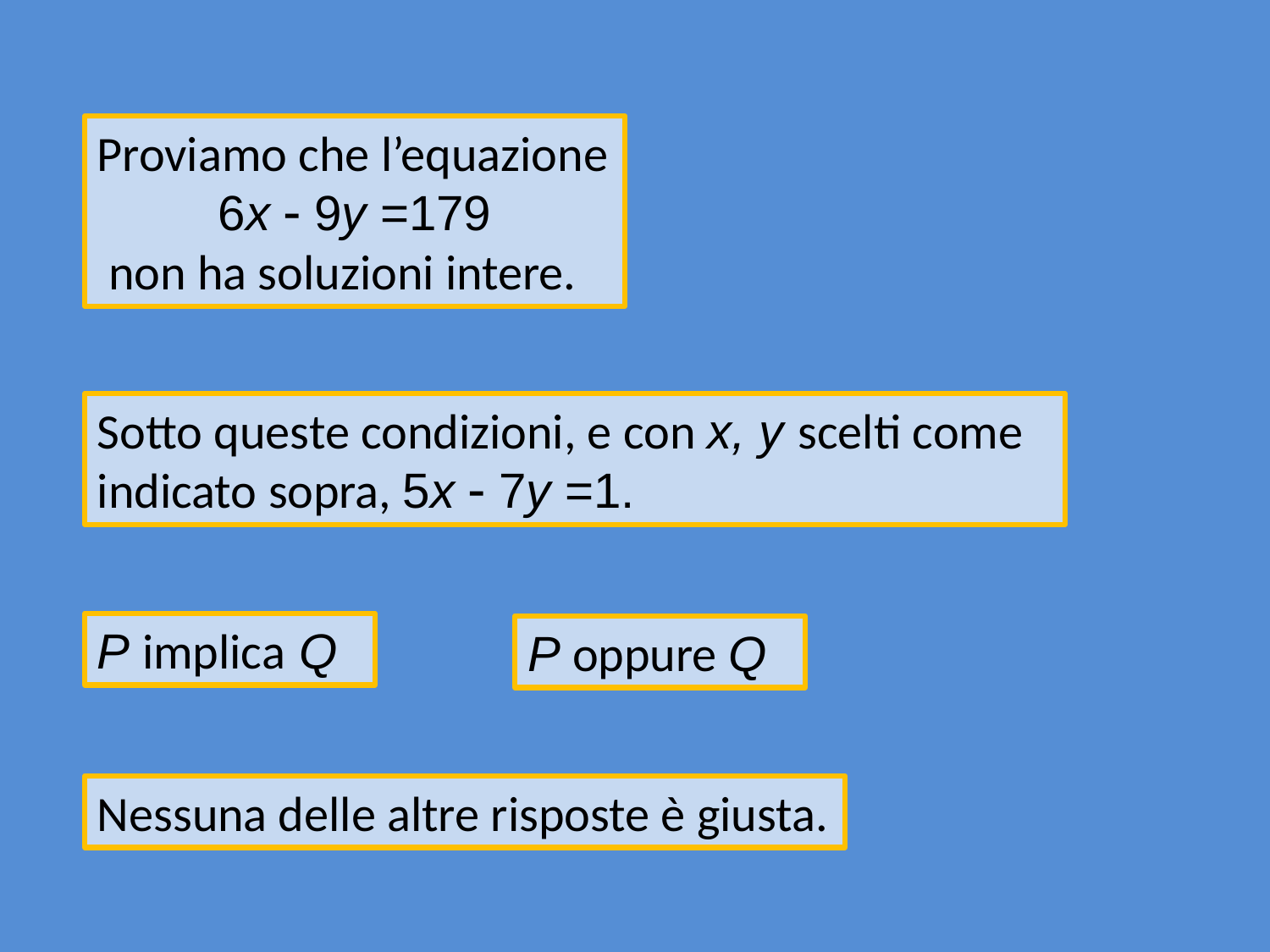

Proviamo che l’equazione
6x − 9y =179
 non ha soluzioni intere.
Sotto queste condizioni, e con x, y scelti come indicato sopra, 5x − 7y =1.
P implica Q
P oppure Q
Nessuna delle altre risposte è giusta.